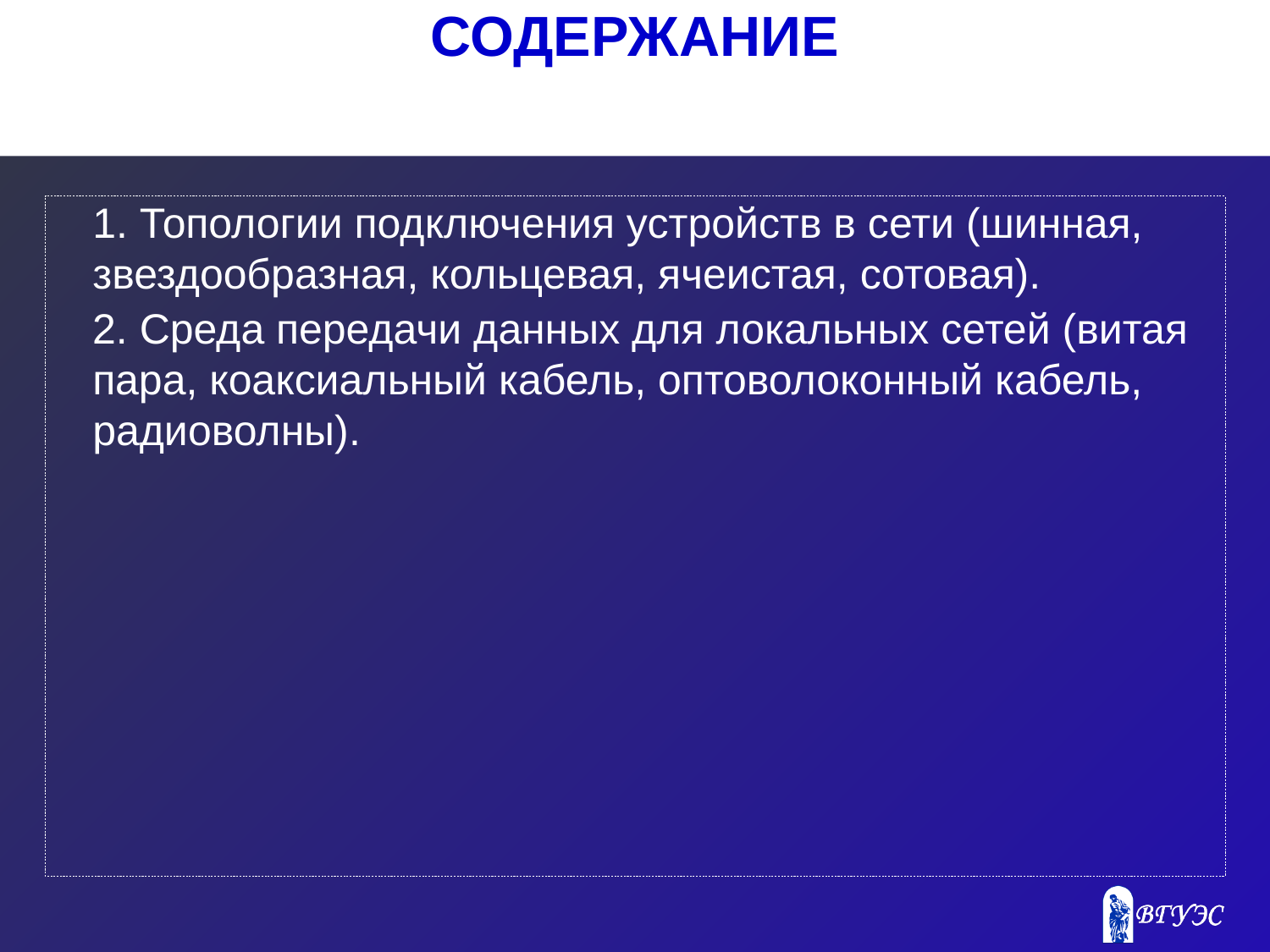

СОДЕРЖАНИЕ

	1. Топологии подключения устройств в сети (шинная, звездообразная, кольцевая, ячеистая, сотовая).
    2. Среда передачи данных для локальных сетей (витая пара, коаксиальный кабель, оптоволоконный кабель, радиоволны).

2